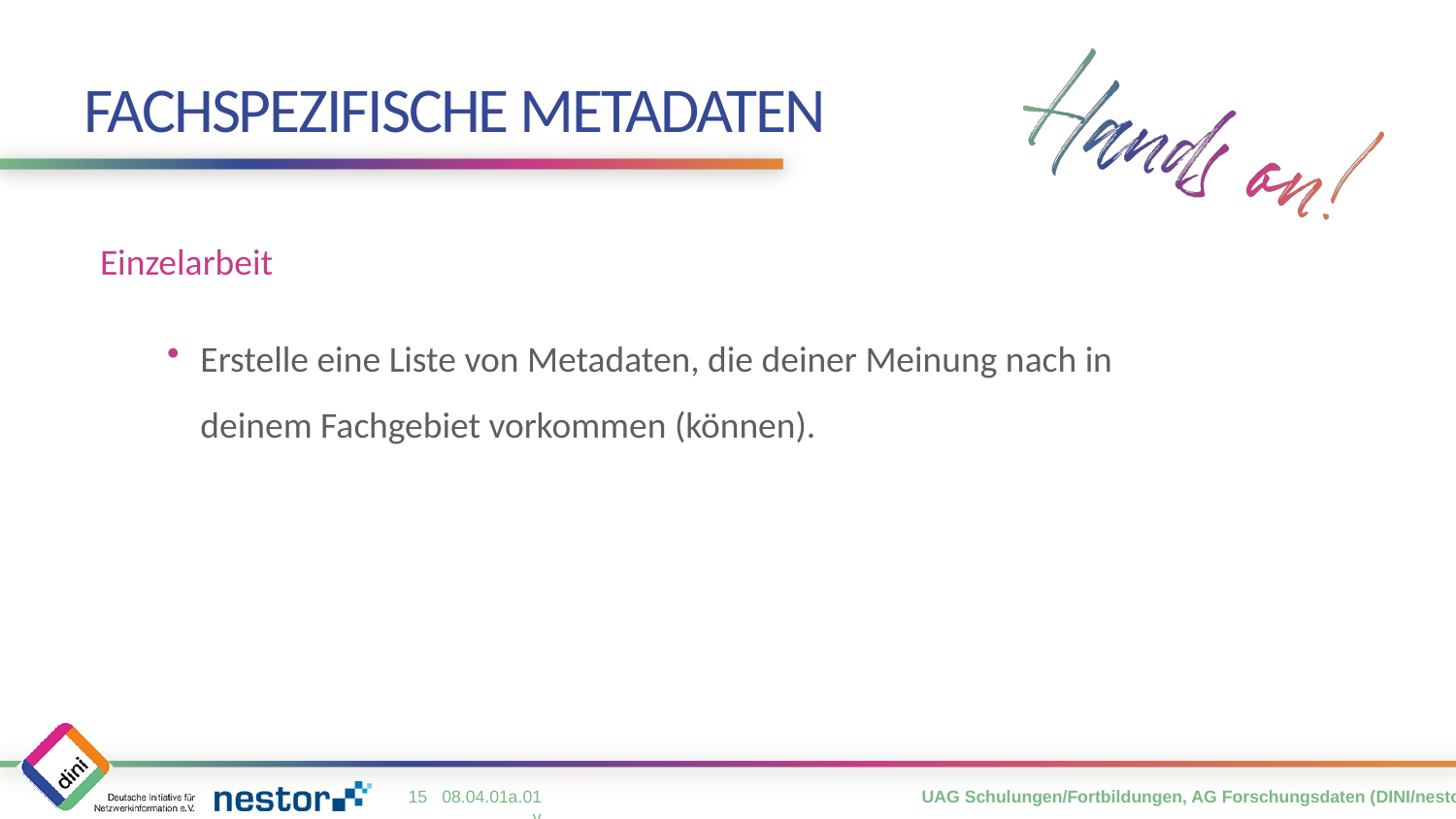

# Fachspezifische Metadaten
Einzelarbeit
Erstelle eine Liste von Metadaten, die deiner Meinung nach in deinem Fachgebiet vorkommen (können).
15
08.04.01a.01_v